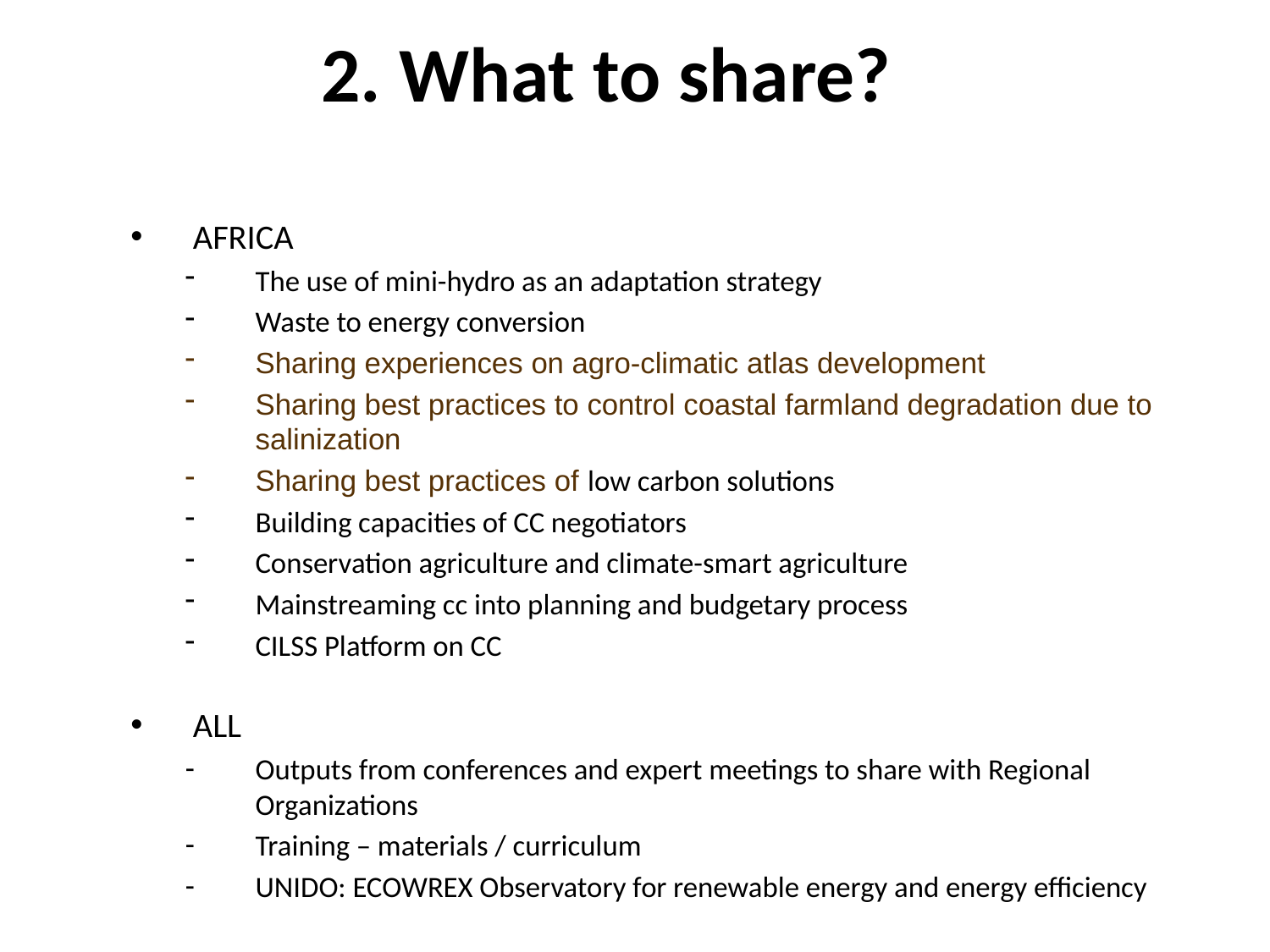

2. What to share?
AFRICA
The use of mini-hydro as an adaptation strategy
Waste to energy conversion
Sharing experiences on agro-climatic atlas development
Sharing best practices to control coastal farmland degradation due to salinization
Sharing best practices of low carbon solutions
Building capacities of CC negotiators
Conservation agriculture and climate-smart agriculture
Mainstreaming cc into planning and budgetary process
CILSS Platform on CC

ALL
Outputs from conferences and expert meetings to share with Regional Organizations
Training – materials / curriculum
UNIDO: ECOWREX Observatory for renewable energy and energy efficiency